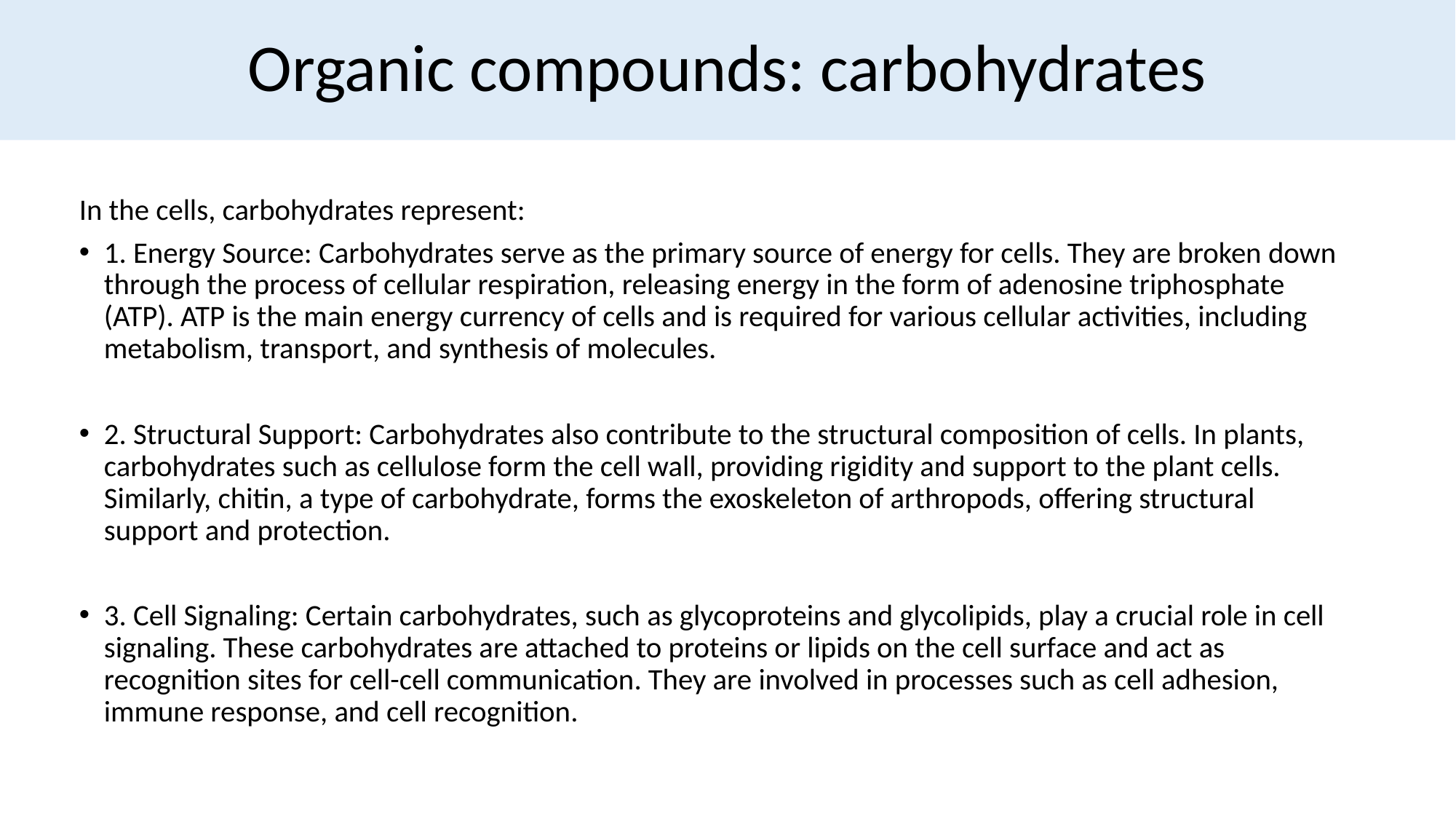

# Organic compounds: carbohydrates
In the cells, carbohydrates represent:
1. Energy Source: Carbohydrates serve as the primary source of energy for cells. They are broken down through the process of cellular respiration, releasing energy in the form of adenosine triphosphate (ATP). ATP is the main energy currency of cells and is required for various cellular activities, including metabolism, transport, and synthesis of molecules.

2. Structural Support: Carbohydrates also contribute to the structural composition of cells. In plants, carbohydrates such as cellulose form the cell wall, providing rigidity and support to the plant cells. Similarly, chitin, a type of carbohydrate, forms the exoskeleton of arthropods, offering structural support and protection.

3. Cell Signaling: Certain carbohydrates, such as glycoproteins and glycolipids, play a crucial role in cell signaling. These carbohydrates are attached to proteins or lipids on the cell surface and act as recognition sites for cell-cell communication. They are involved in processes such as cell adhesion, immune response, and cell recognition.